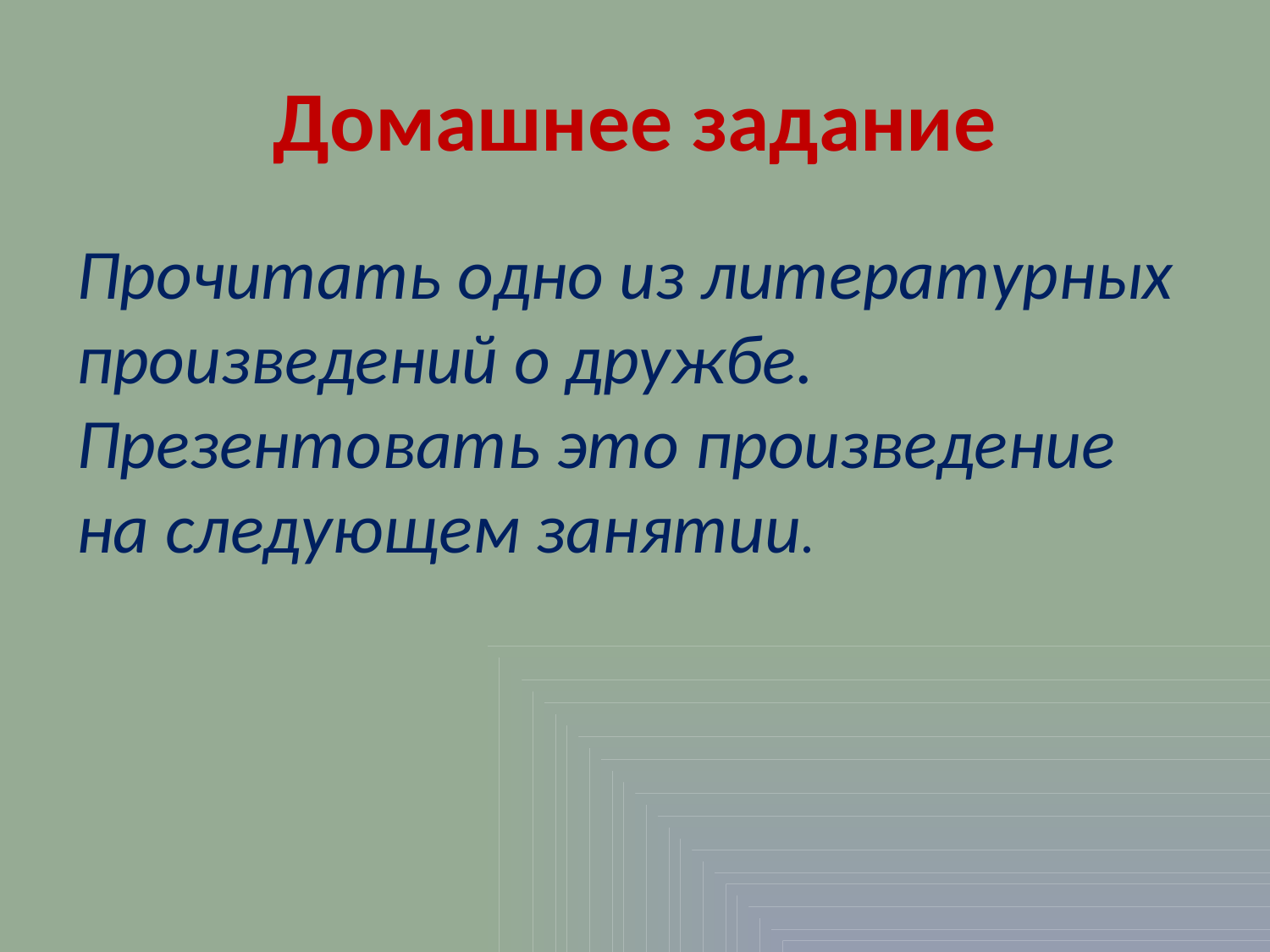

# Домашнее задание
Прочитать одно из литературных произведений о дружбе. Презентовать это произведение на следующем занятии.